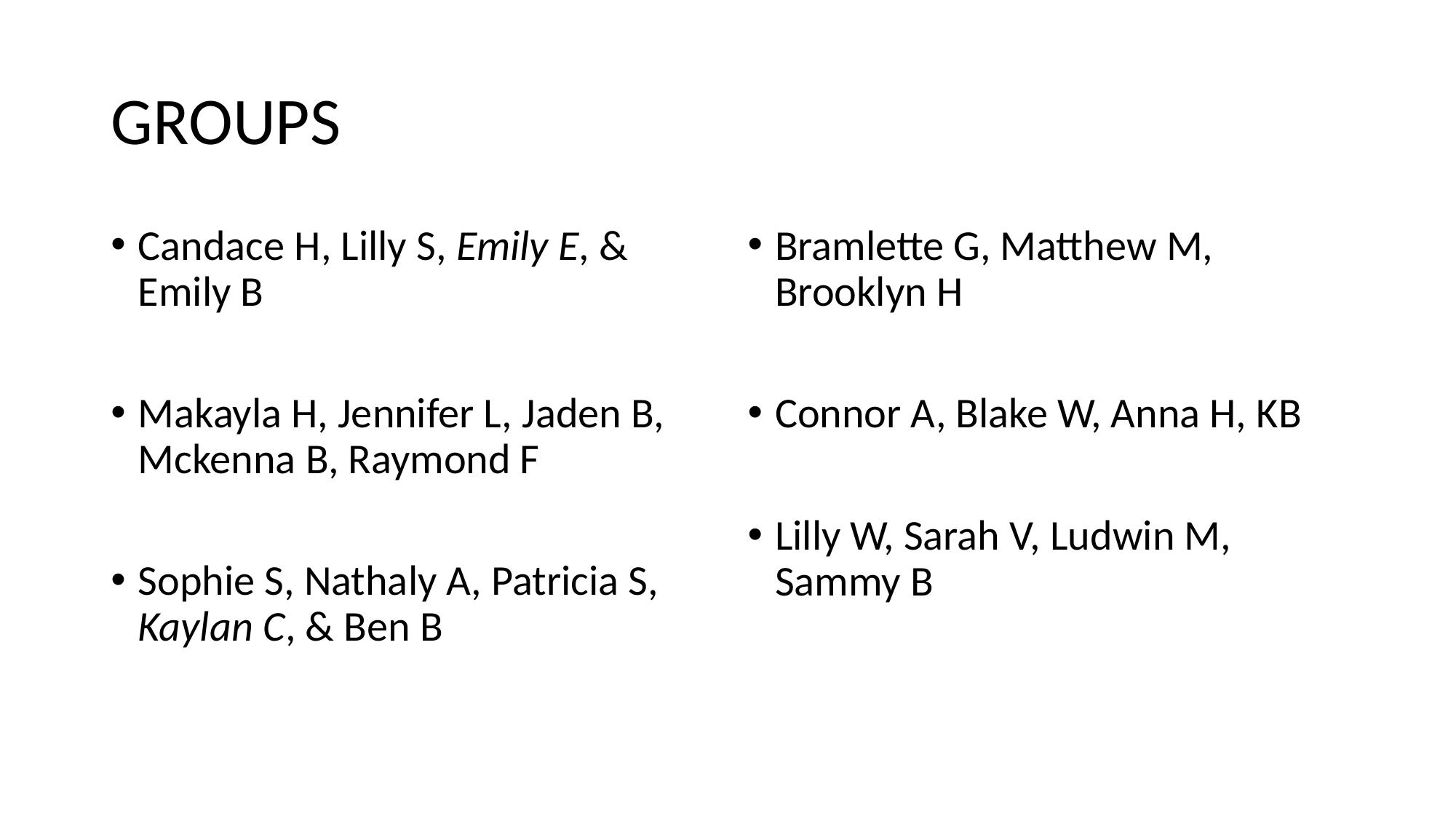

# GROUPS
Candace H, Lilly S, Emily E, & Emily B

Makayla H, Jennifer L, Jaden B, Mckenna B, Raymond F

Sophie S, Nathaly A, Patricia S, Kaylan C, & Ben B

Bramlette G, Matthew M, Brooklyn H

Connor A, Blake W, Anna H, KB

Lilly W, Sarah V, Ludwin M, Sammy B